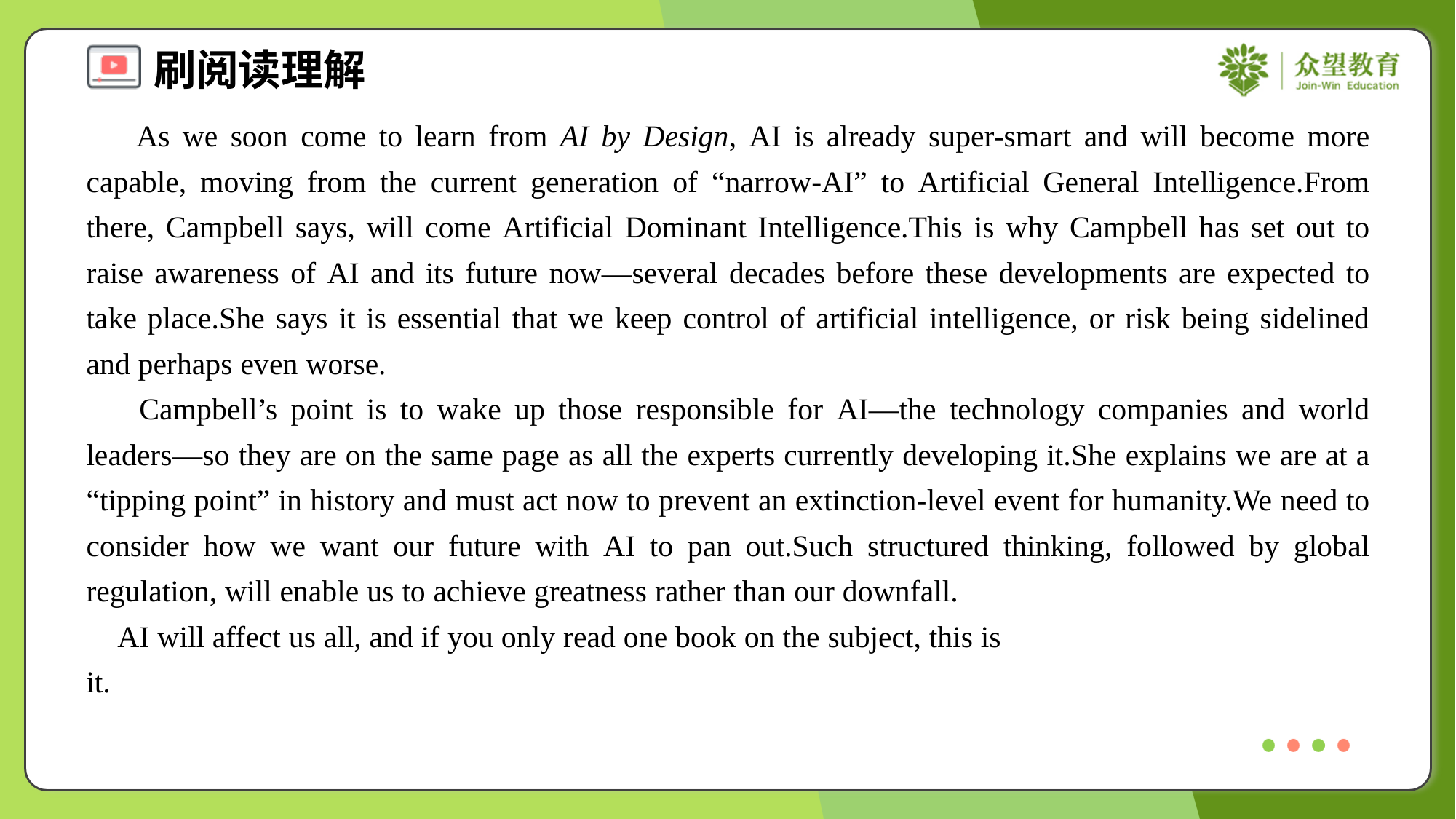

As we soon come to learn from AI by Design, AI is already super-smart and will become more capable, moving from the current generation of “narrow-AI” to Artificial General Intelligence.From there, Campbell says, will come Artificial Dominant Intelligence.This is why Campbell has set out to raise awareness of AI and its future now—several decades before these developments are expected to take place.She says it is essential that we keep control of artificial intelligence, or risk being sidelined and perhaps even worse.
    Campbell’s point is to wake up those responsible for AI—the technology companies and world leaders—so they are on the same page as all the experts currently developing it.She explains we are at a “tipping point” in history and must act now to prevent an extinction-level event for humanity.We need to consider how we want our future with AI to pan out.Such structured thinking, followed by global regulation, will enable us to achieve greatness rather than our downfall.
    AI will affect us all, and if you only read one book on the subject, this is it.#5